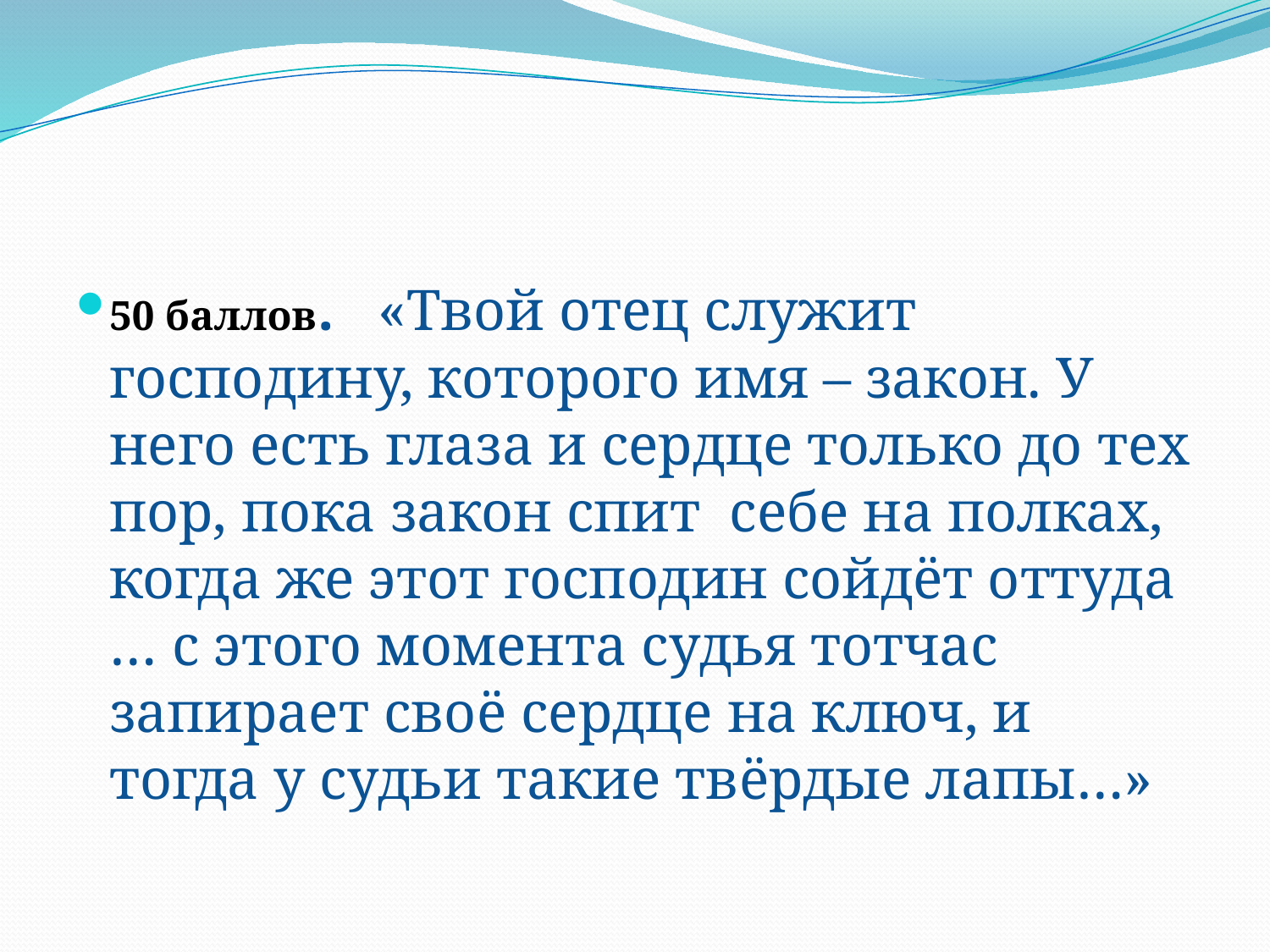

#
50 баллов.   «Твой отец служит господину, которого имя – закон. У него есть глаза и сердце только до тех пор, пока закон спит  себе на полках, когда же этот господин сойдёт оттуда … с этого момента судья тотчас запирает своё сердце на ключ, и тогда у судьи такие твёрдые лапы…»